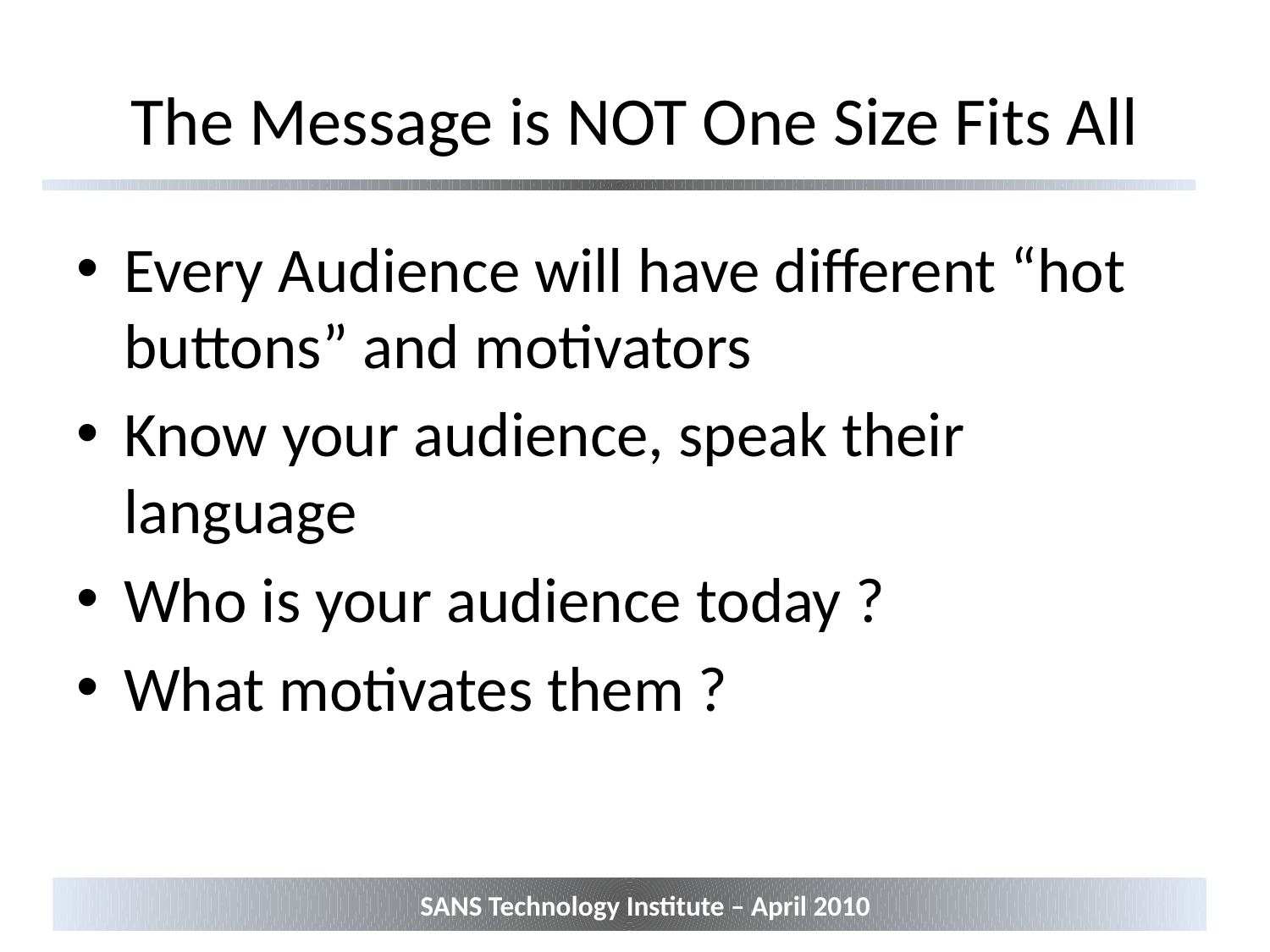

# The Message is NOT One Size Fits All

Every Audience will have different “hot buttons” and motivators
Know your audience, speak their language
Who is your audience today ?
What motivates them ?

SANS Technology Institute – April 2010